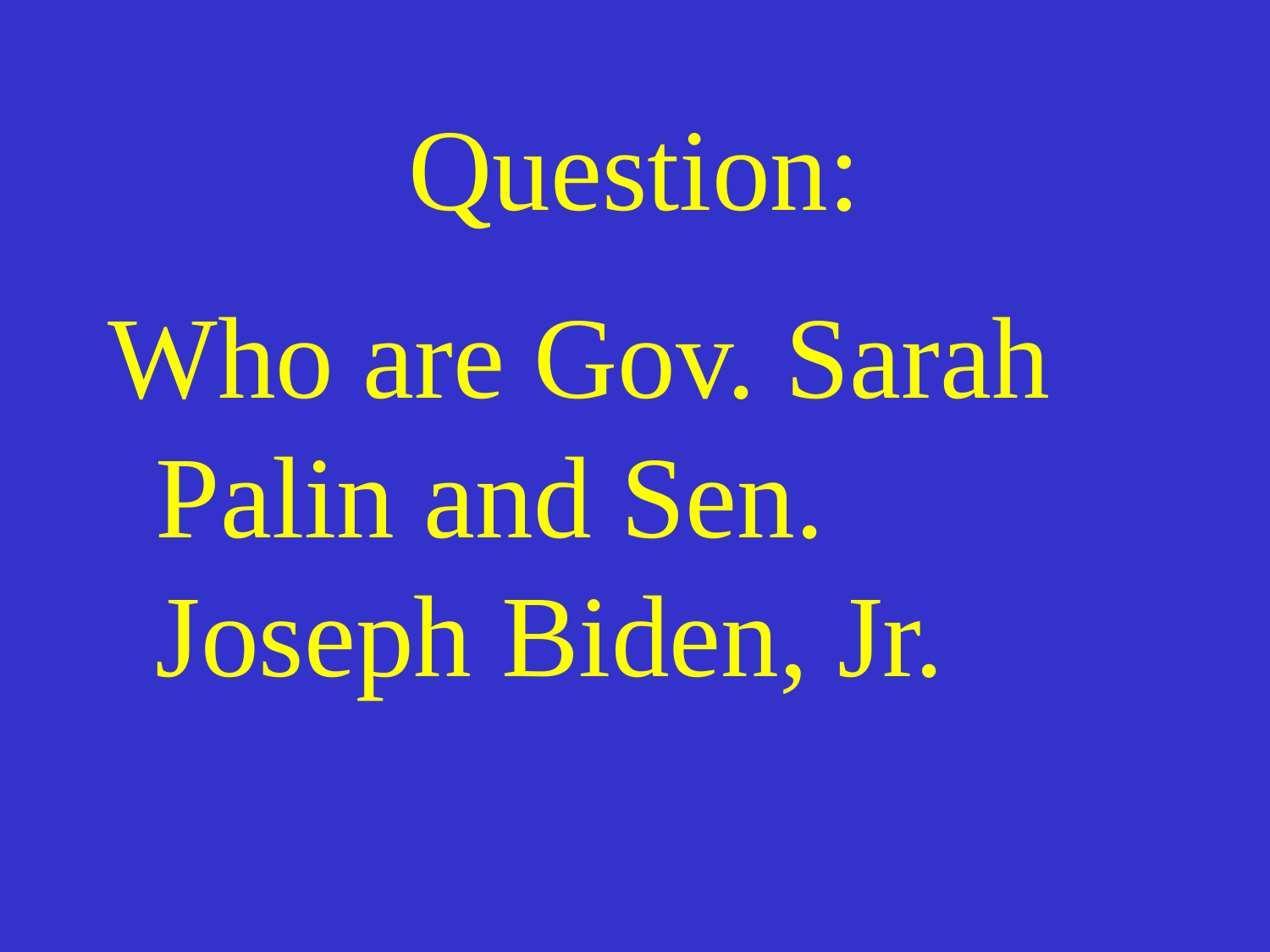

# Question:
Who are Gov. Sarah Palin and Sen. Joseph Biden, Jr.